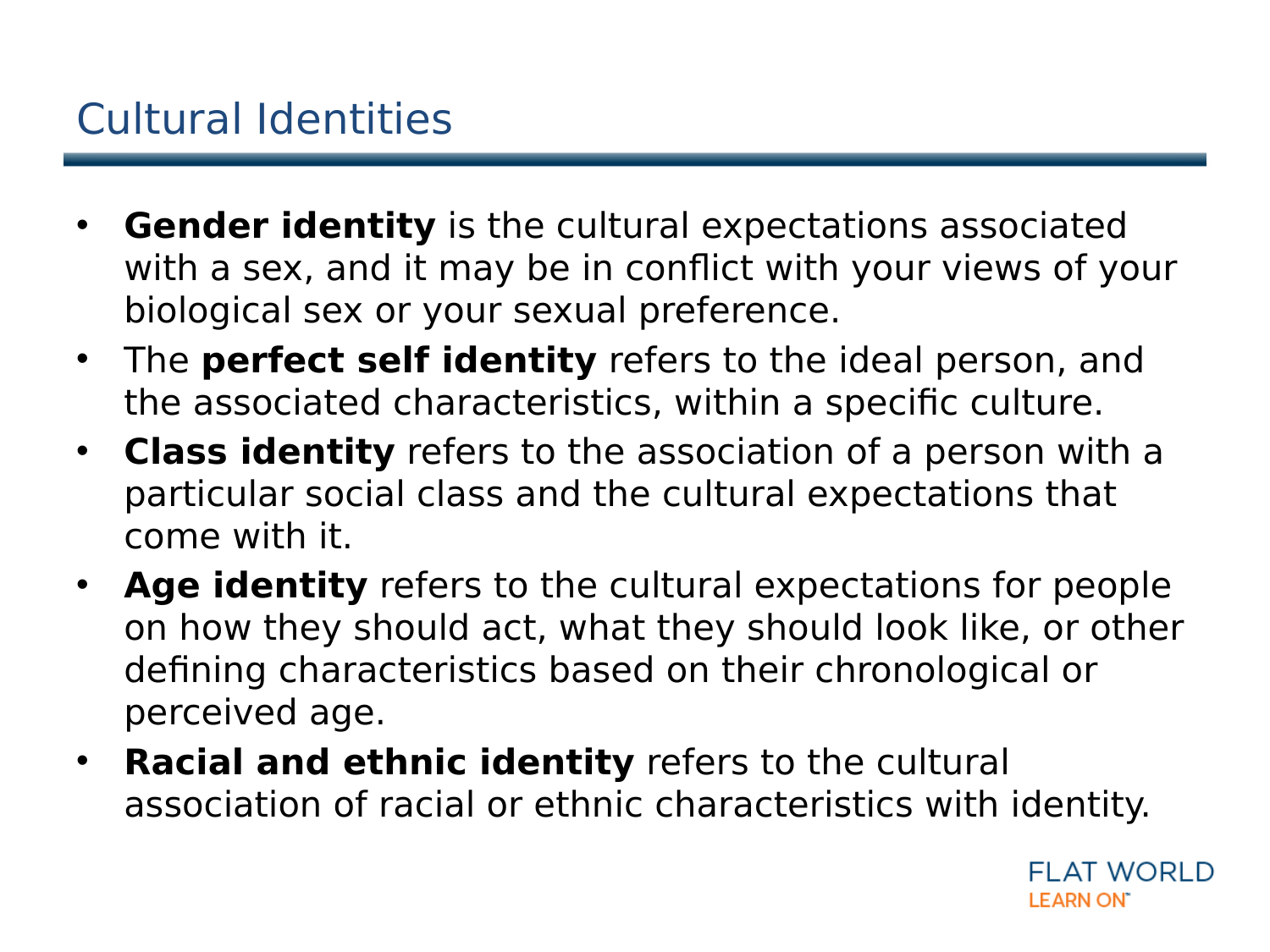

# Cultural Identities
Gender identity is the cultural expectations associated with a sex, and it may be in conflict with your views of your biological sex or your sexual preference.
The perfect self identity refers to the ideal person, and the associated characteristics, within a specific culture.
Class identity refers to the association of a person with a particular social class and the cultural expectations that come with it.
Age identity refers to the cultural expectations for people on how they should act, what they should look like, or other defining characteristics based on their chronological or perceived age.
Racial and ethnic identity refers to the cultural association of racial or ethnic characteristics with identity.